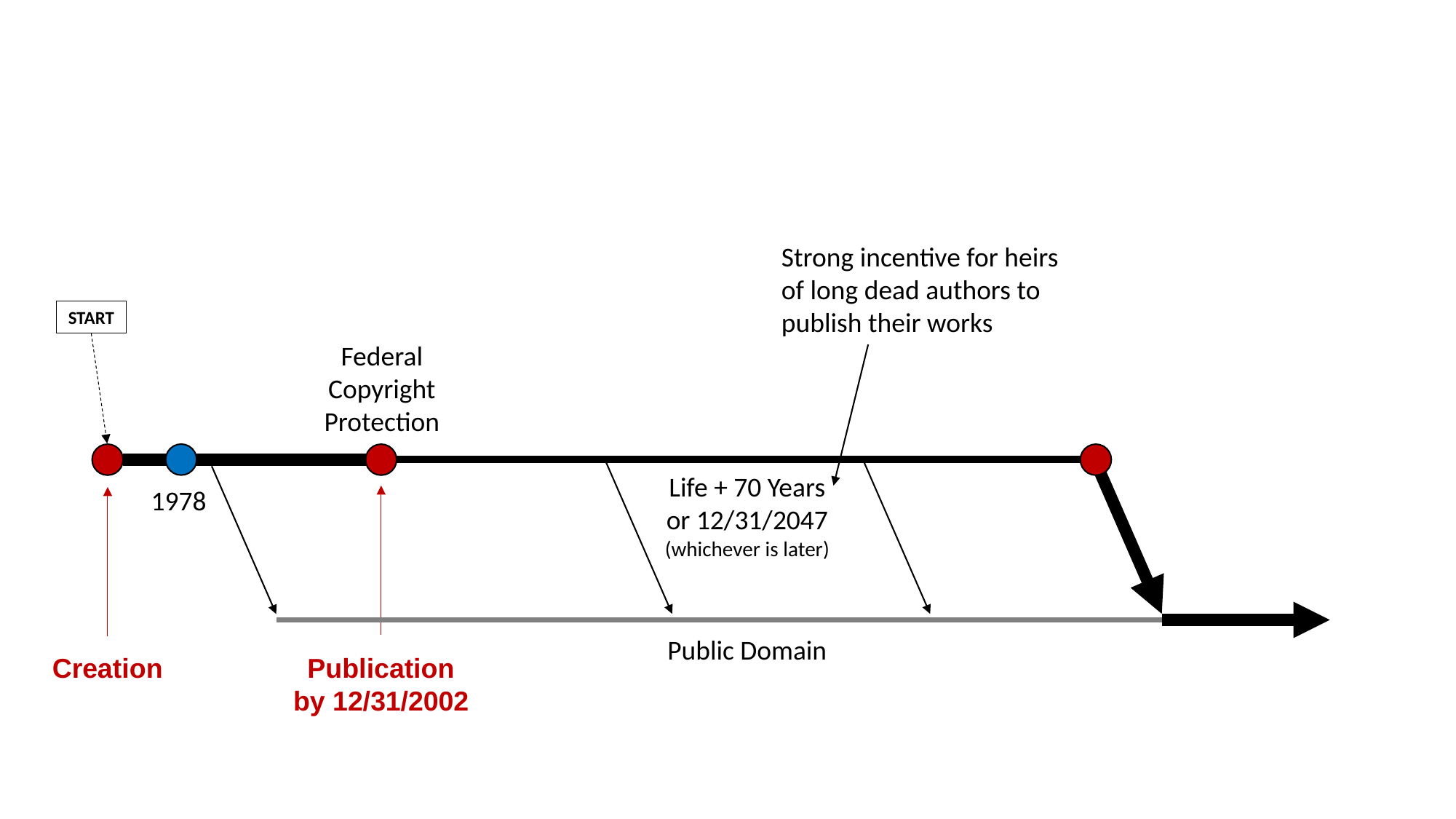

Strong incentive for heirs
of long dead authors to
publish their works
START
Federal Copyright Protection

Life + 70 Years or 12/31/2047 (whichever is later)
1978
Public Domain
Creation
Publication by 12/31/2002